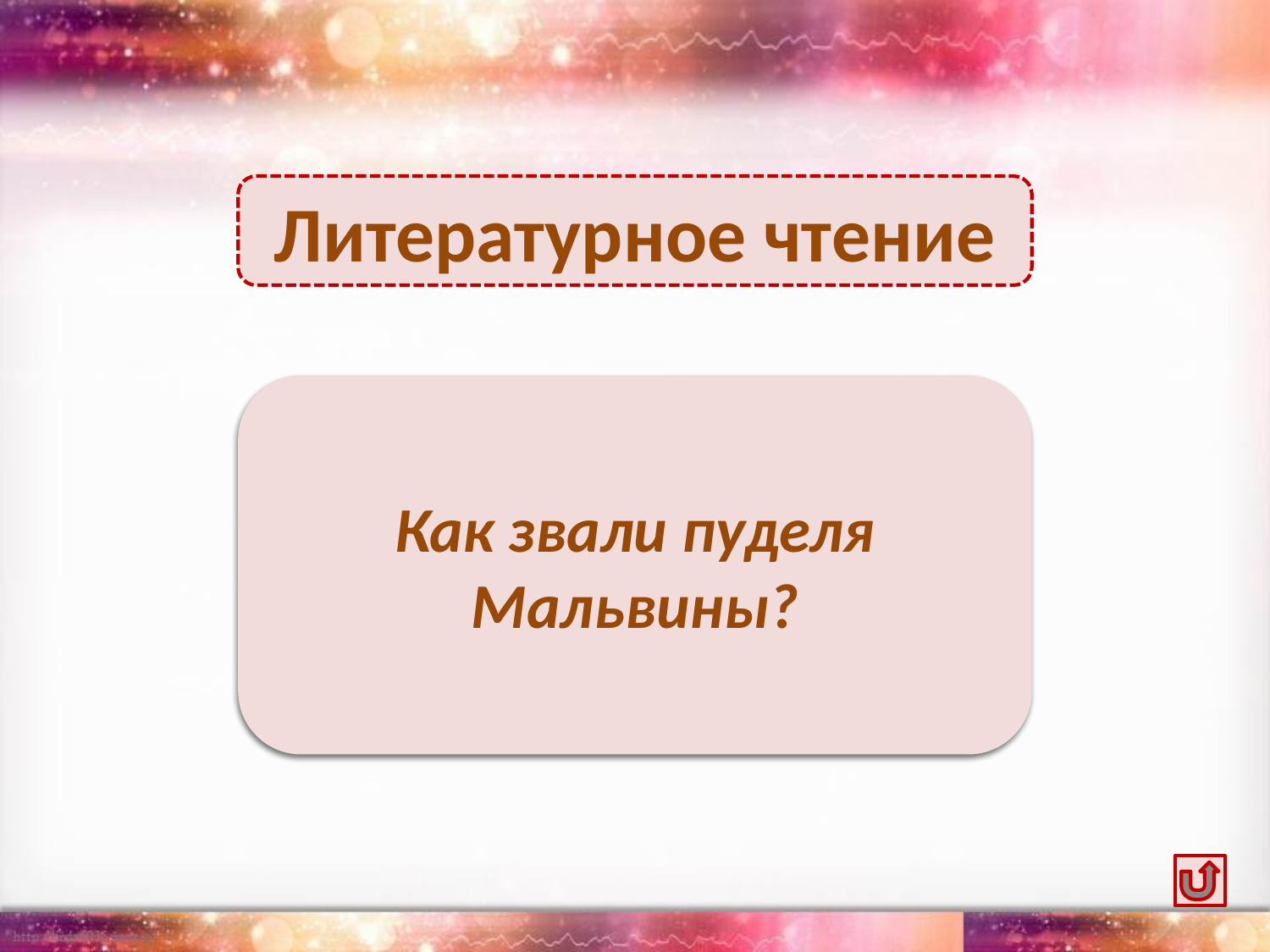

Литературное чтение
Артемон
Как звали пуделя Мальвины?